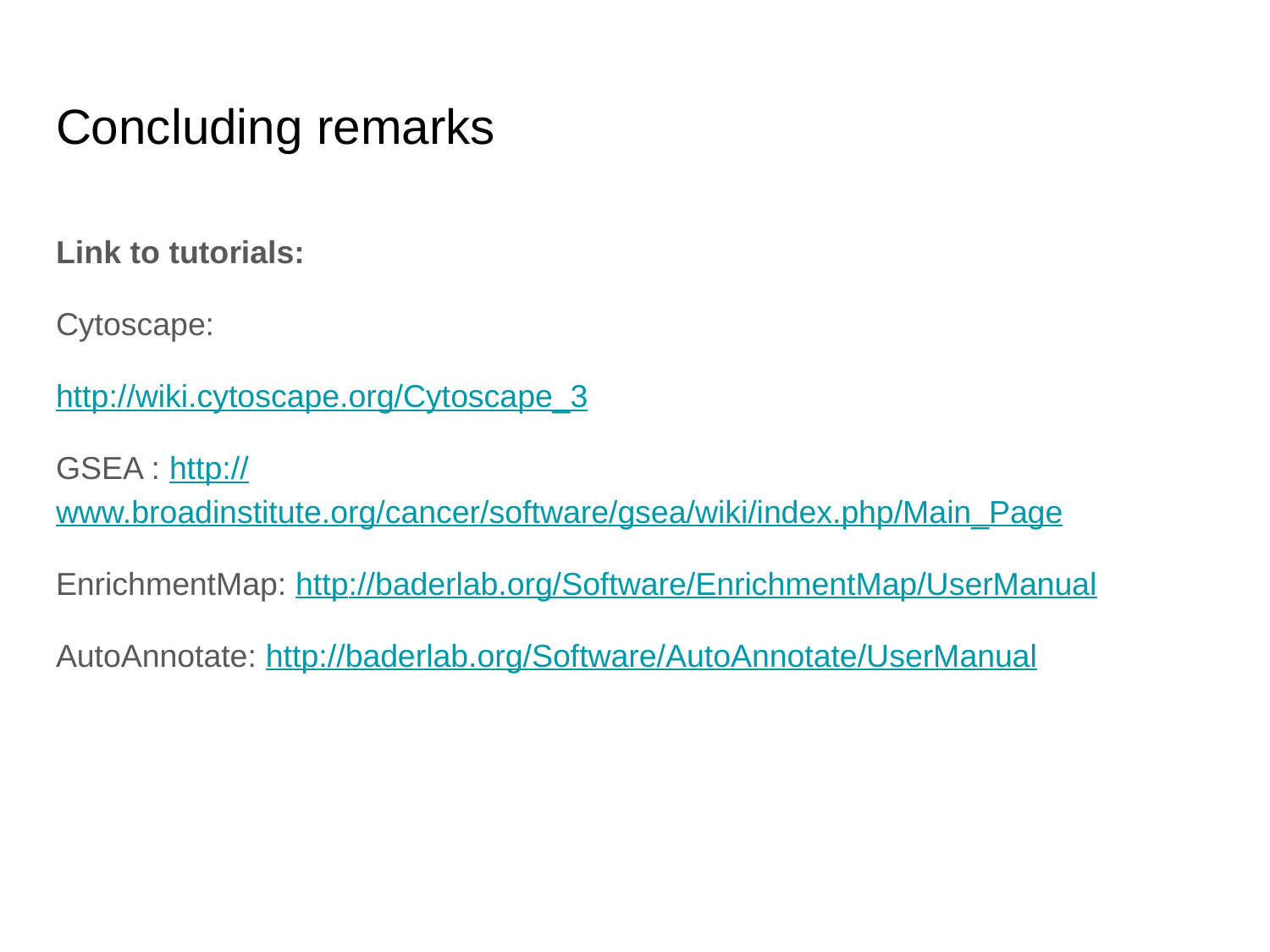

# Concluding remarks
Link to tutorials:
Cytoscape:
http://wiki.cytoscape.org/Cytoscape_3
GSEA : http://www.broadinstitute.org/cancer/software/gsea/wiki/index.php/Main_Page
EnrichmentMap: http://baderlab.org/Software/EnrichmentMap/UserManual
AutoAnnotate: http://baderlab.org/Software/AutoAnnotate/UserManual